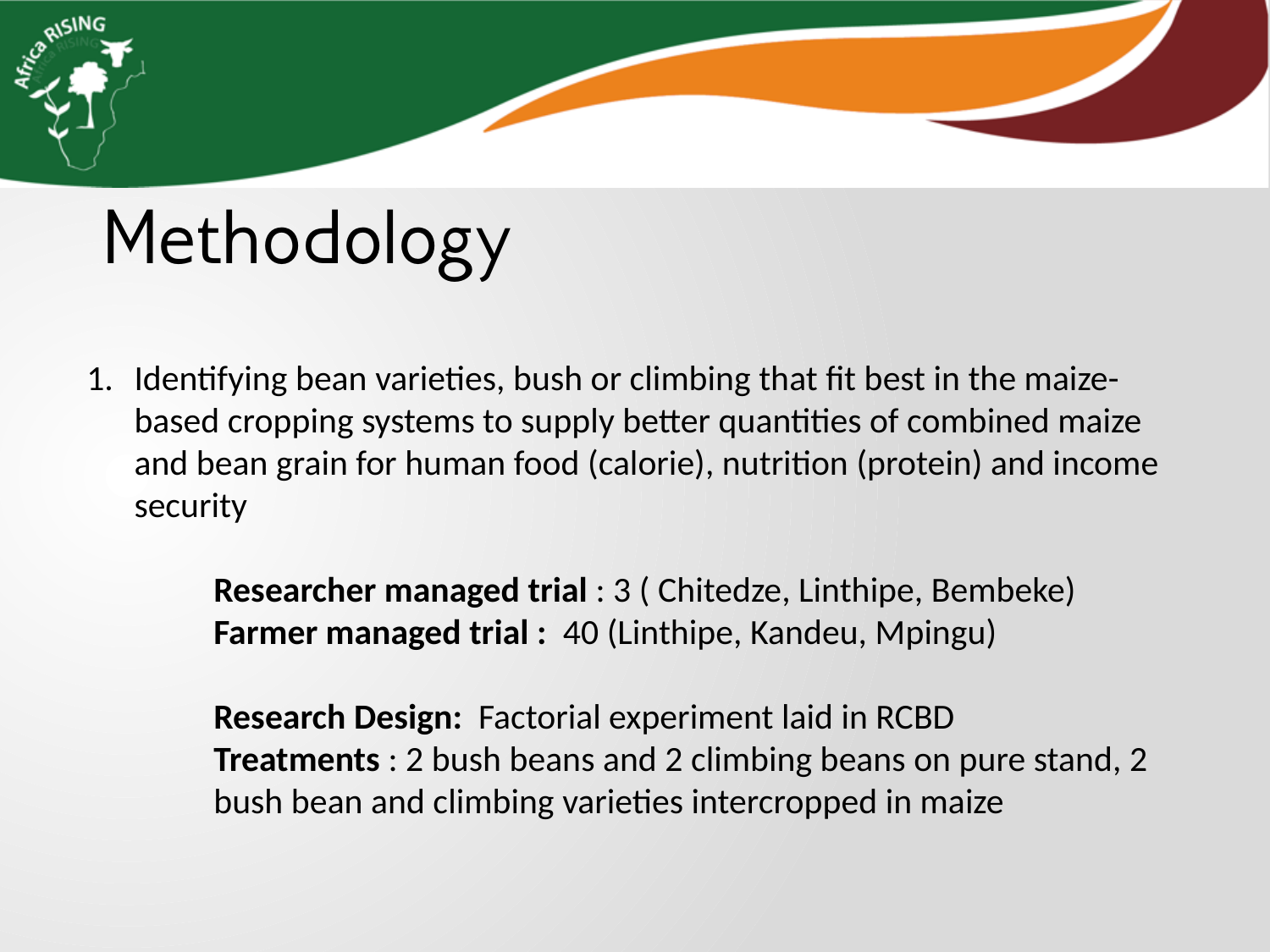

Methodology
Identifying bean varieties, bush or climbing that fit best in the maize-based cropping systems to supply better quantities of combined maize and bean grain for human food (calorie), nutrition (protein) and income security

	Researcher managed trial : 3 ( Chitedze, Linthipe, Bembeke)
	Farmer managed trial :  40 (Linthipe, Kandeu, Mpingu)

	Research Design:  Factorial experiment laid in RCBD
	Treatments : 2 bush beans and 2 climbing beans on pure stand, 2 	bush bean and climbing varieties intercropped in maize